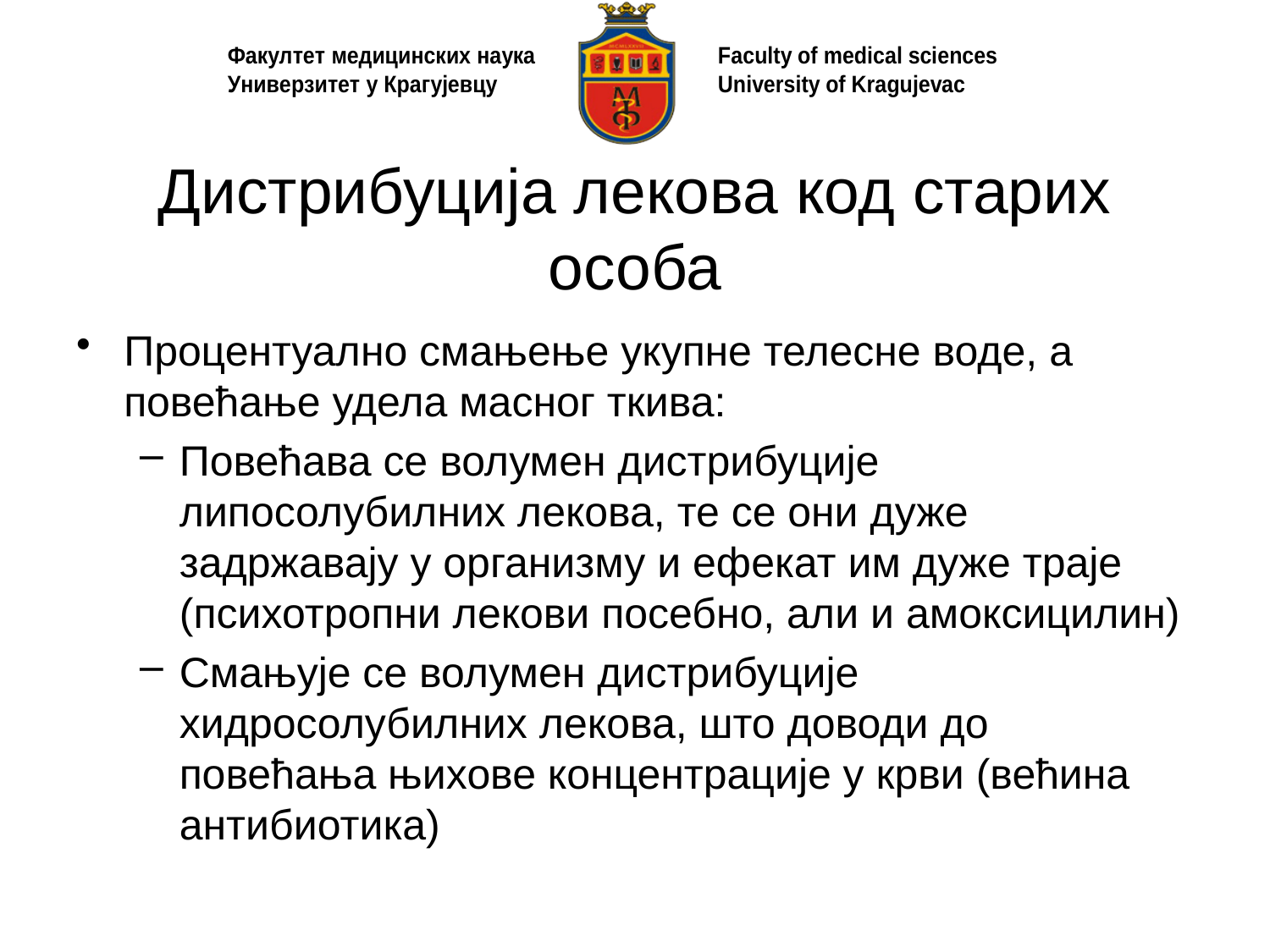

# Дистрибуција лекова код старих особа
Процентуално смањење укупне телесне воде, а повећање удела масног ткива:
Повећава се волумен дистрибуције липосолубилних лекова, те се они дуже задржавају у организму и ефекат им дуже траје (психотропни лекови посебно, али и амоксицилин)
Смањује се волумен дистрибуције хидросолубилних лекова, што доводи до повећања њихове концентрације у крви (већина антибиотика)